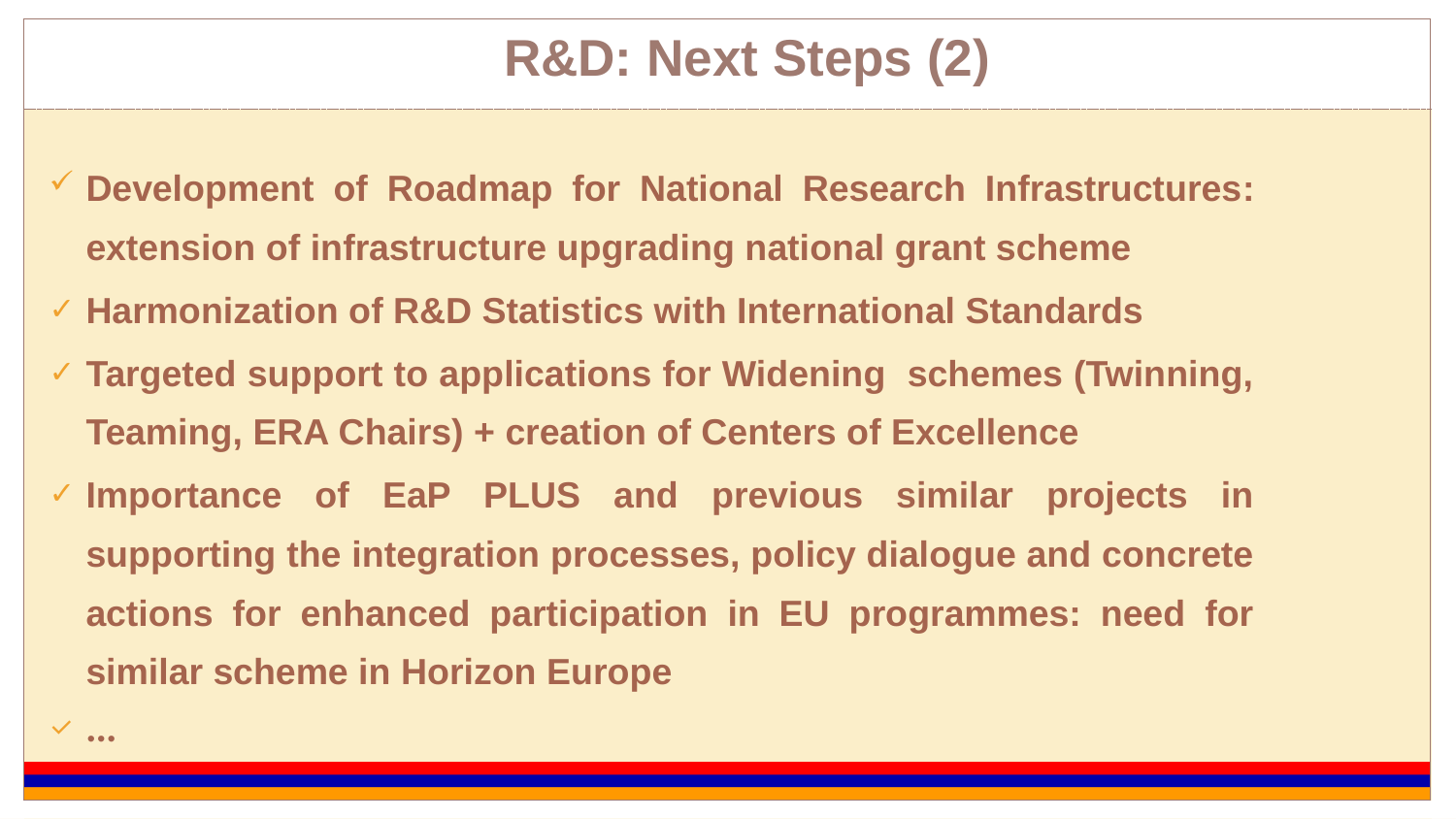

# R&D: Next Steps (2)
Development of Roadmap for National Research Infrastructures: extension of infrastructure upgrading national grant scheme
Harmonization of R&D Statistics with International Standards
Targeted support to applications for Widening  schemes (Twinning, Teaming, ERA Chairs) + creation of Centers of Excellence
Importance of EaP PLUS and previous similar projects in supporting the integration processes, policy dialogue and concrete actions for enhanced participation in EU programmes: need for similar scheme in Horizon Europe
…